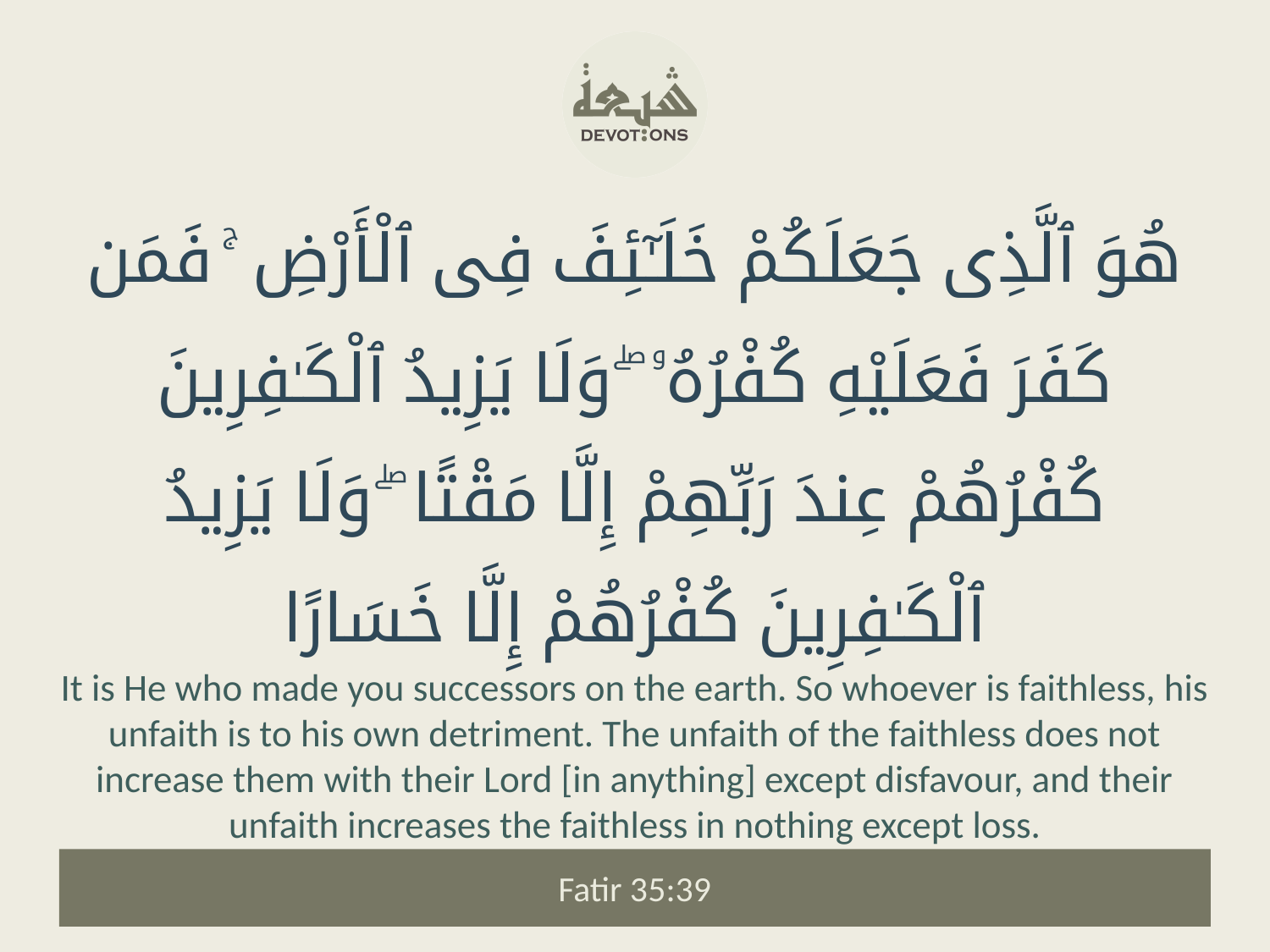

هُوَ ٱلَّذِى جَعَلَكُمْ خَلَـٰٓئِفَ فِى ٱلْأَرْضِ ۚ فَمَن كَفَرَ فَعَلَيْهِ كُفْرُهُۥ ۖ وَلَا يَزِيدُ ٱلْكَـٰفِرِينَ كُفْرُهُمْ عِندَ رَبِّهِمْ إِلَّا مَقْتًا ۖ وَلَا يَزِيدُ ٱلْكَـٰفِرِينَ كُفْرُهُمْ إِلَّا خَسَارًا
It is He who made you successors on the earth. So whoever is faithless, his unfaith is to his own detriment. The unfaith of the faithless does not increase them with their Lord [in anything] except disfavour, and their unfaith increases the faithless in nothing except loss.
Fatir 35:39